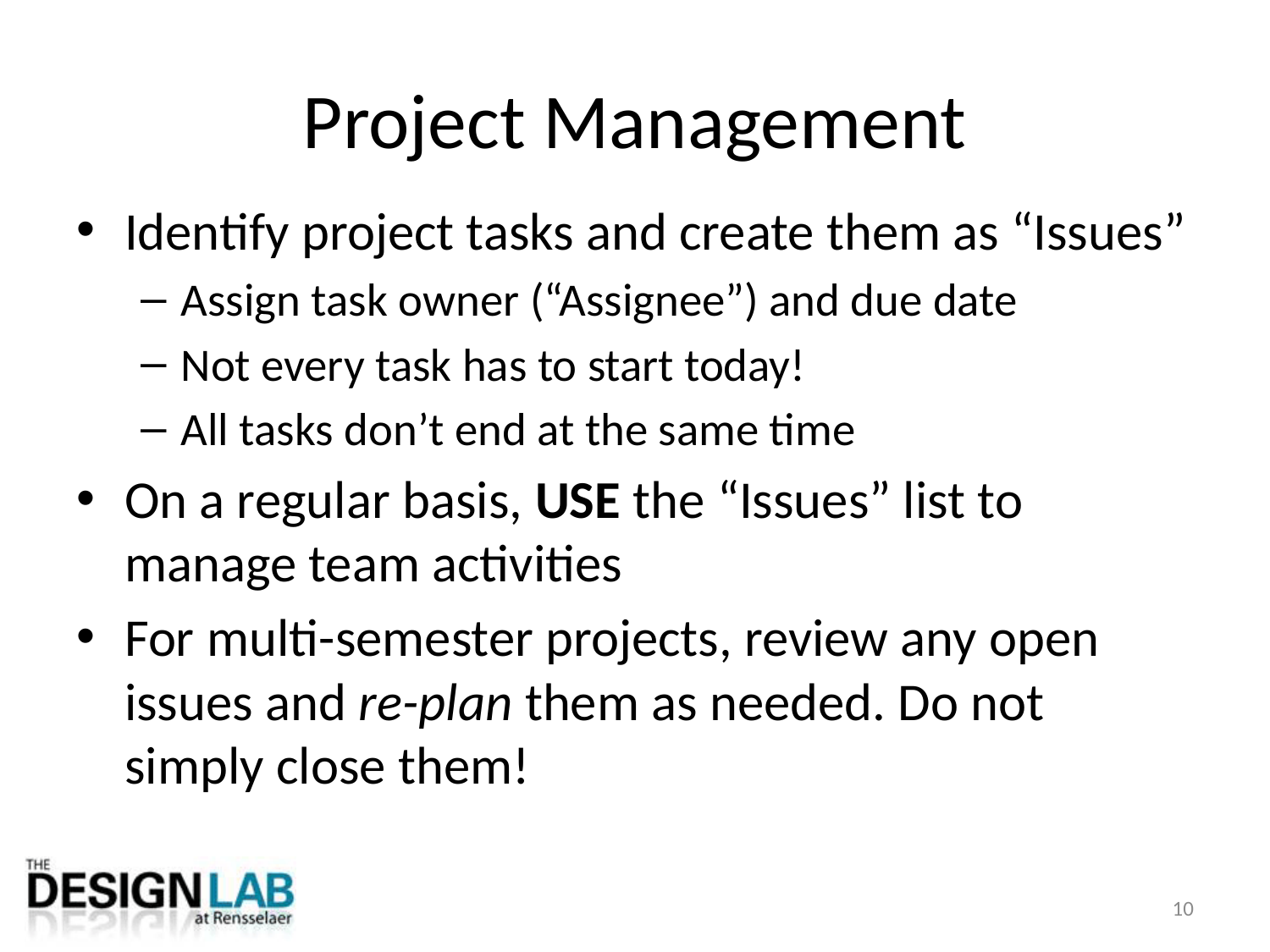

# Project Management
Identify project tasks and create them as “Issues”
Assign task owner (“Assignee”) and due date
Not every task has to start today!
All tasks don’t end at the same time
On a regular basis, USE the “Issues” list to manage team activities
For multi-semester projects, review any open issues and re-plan them as needed. Do not simply close them!
10